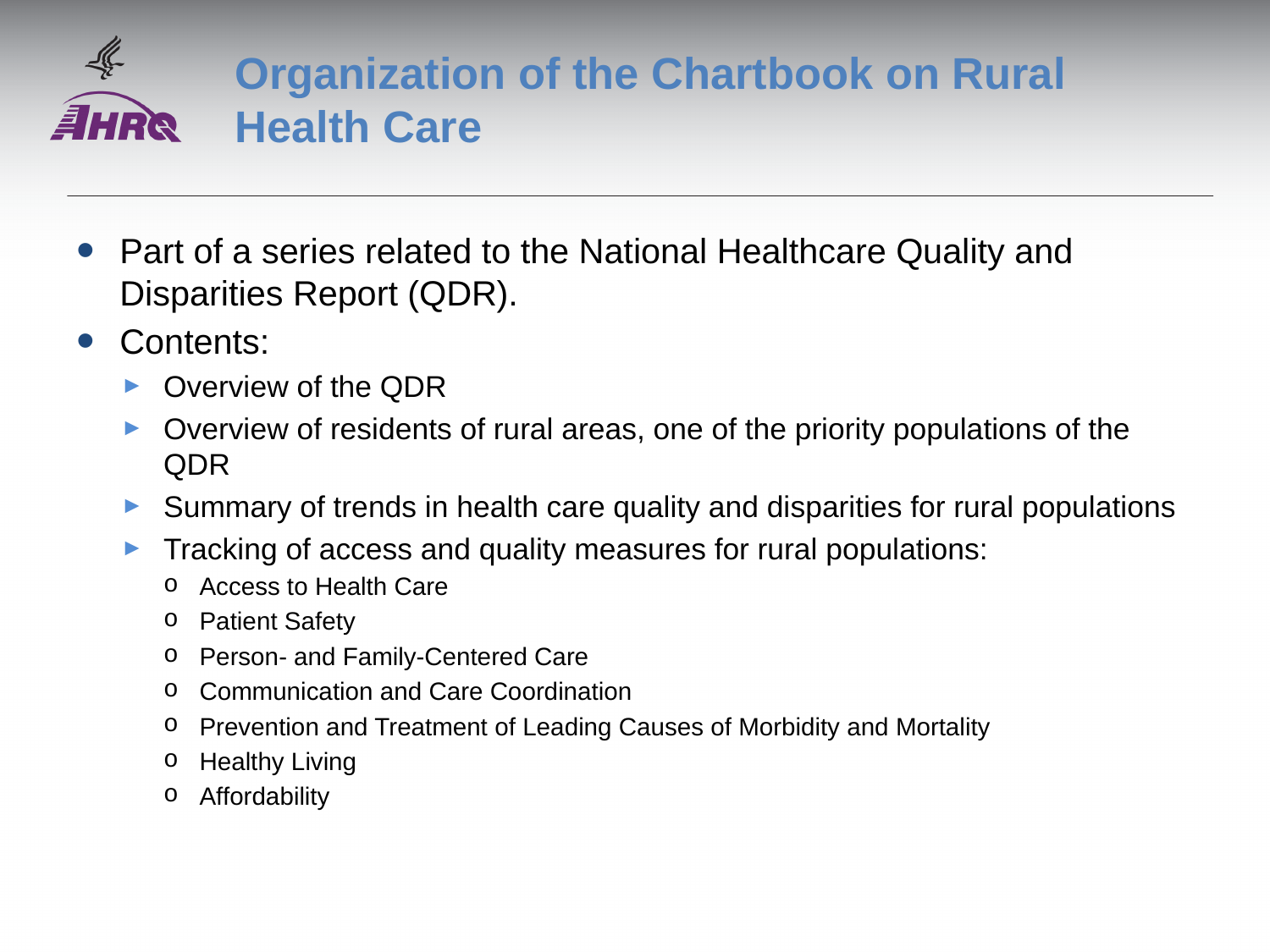

# Organization of the Chartbook on Rural Health Care
Part of a series related to the National Healthcare Quality and Disparities Report (QDR).
Contents:
Overview of the QDR
Overview of residents of rural areas, one of the priority populations of the QDR
Summary of trends in health care quality and disparities for rural populations
Tracking of access and quality measures for rural populations:
Access to Health Care
Patient Safety
Person- and Family-Centered Care
Communication and Care Coordination
Prevention and Treatment of Leading Causes of Morbidity and Mortality
Healthy Living
Affordability